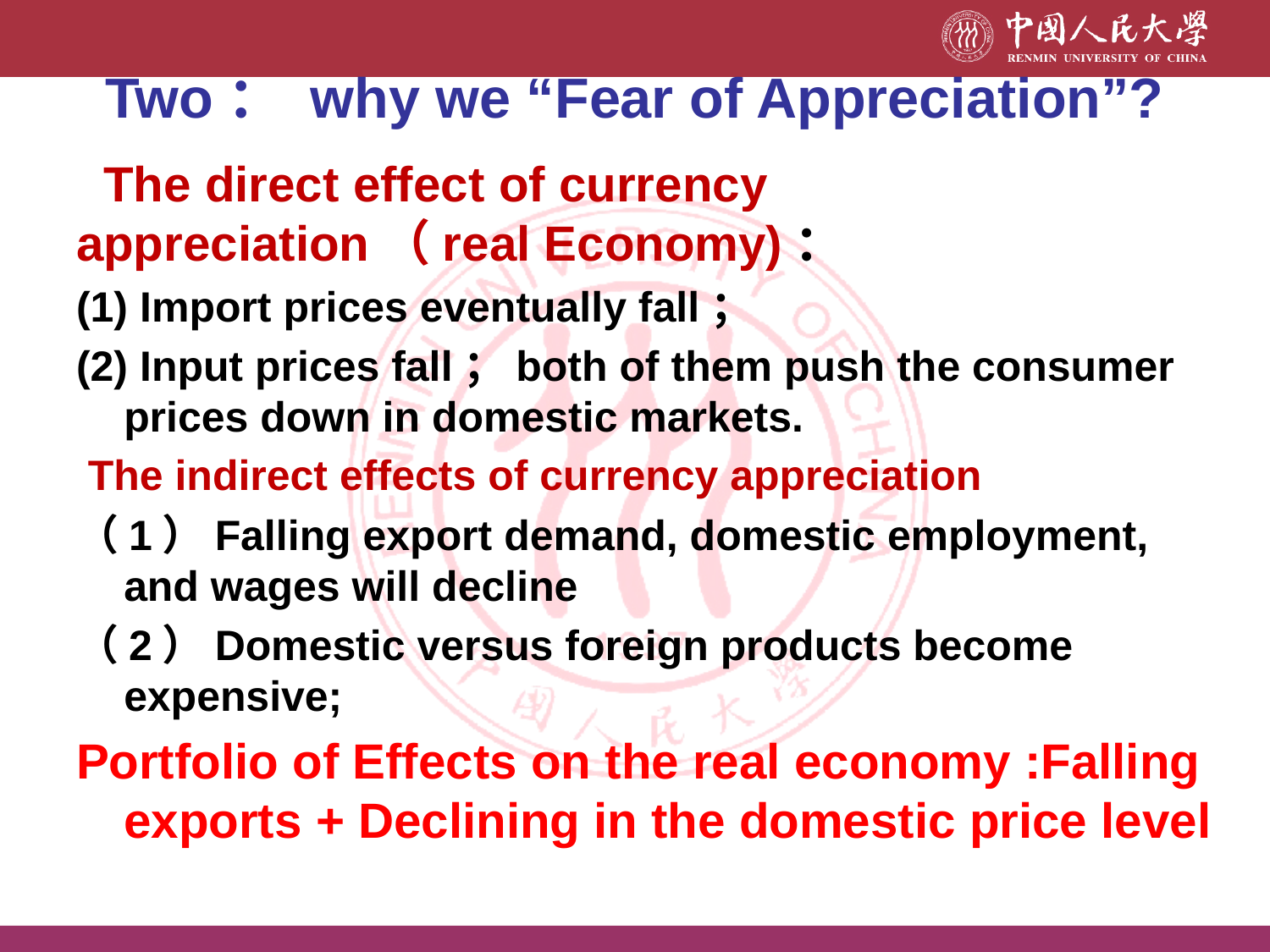

# Two： why we “Fear of Appreciation”?
  The direct effect of currency appreciation（real Economy)：
(1) Import prices eventually fall；
(2) Input prices fall；both of them push the consumer prices down in domestic markets.
 The indirect effects of currency appreciation
（1）Falling export demand, domestic employment, and wages will decline
（2）Domestic versus foreign products become expensive;
Portfolio of Effects on the real economy :Falling exports + Declining in the domestic price level